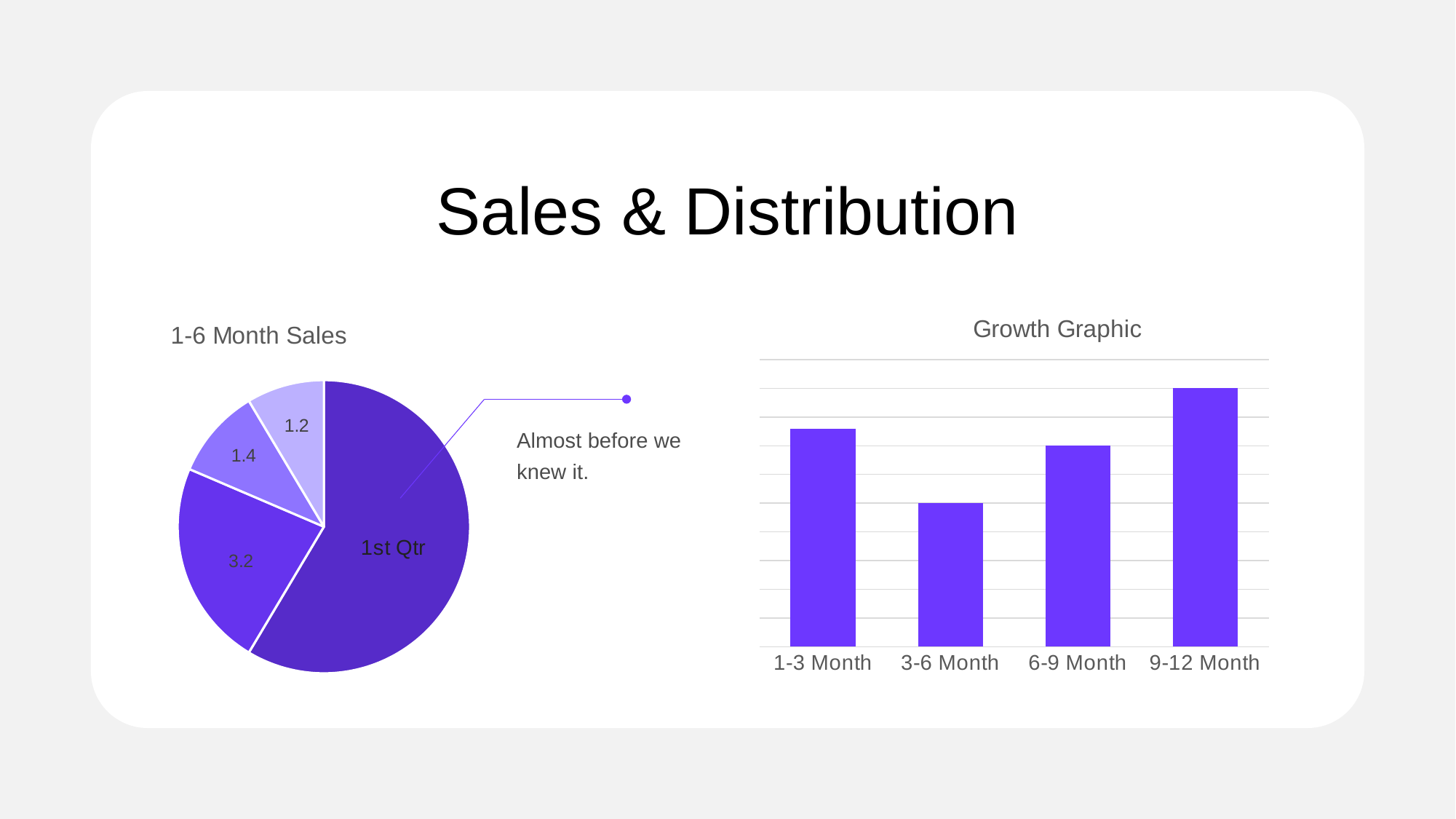

# Sales & Distribution

### Chart: Growth Graphic

| Category | Series 1 |
|---|---|
| 1-3 Month | 3.8 |
| 3-6 Month | 2.5 |
| 6-9 Month | 3.5 |
| 9-12 Month | 4.5 |

### Chart:

| Category | 1-6 Month Sales |
|---|---|
| 1st Qtr | 8.2 |
| 2nd Qtr | 3.2 |
| 3rd Qtr | 1.4 |
| 4th Qtr | 1.2 |
Almost before we
knew it.